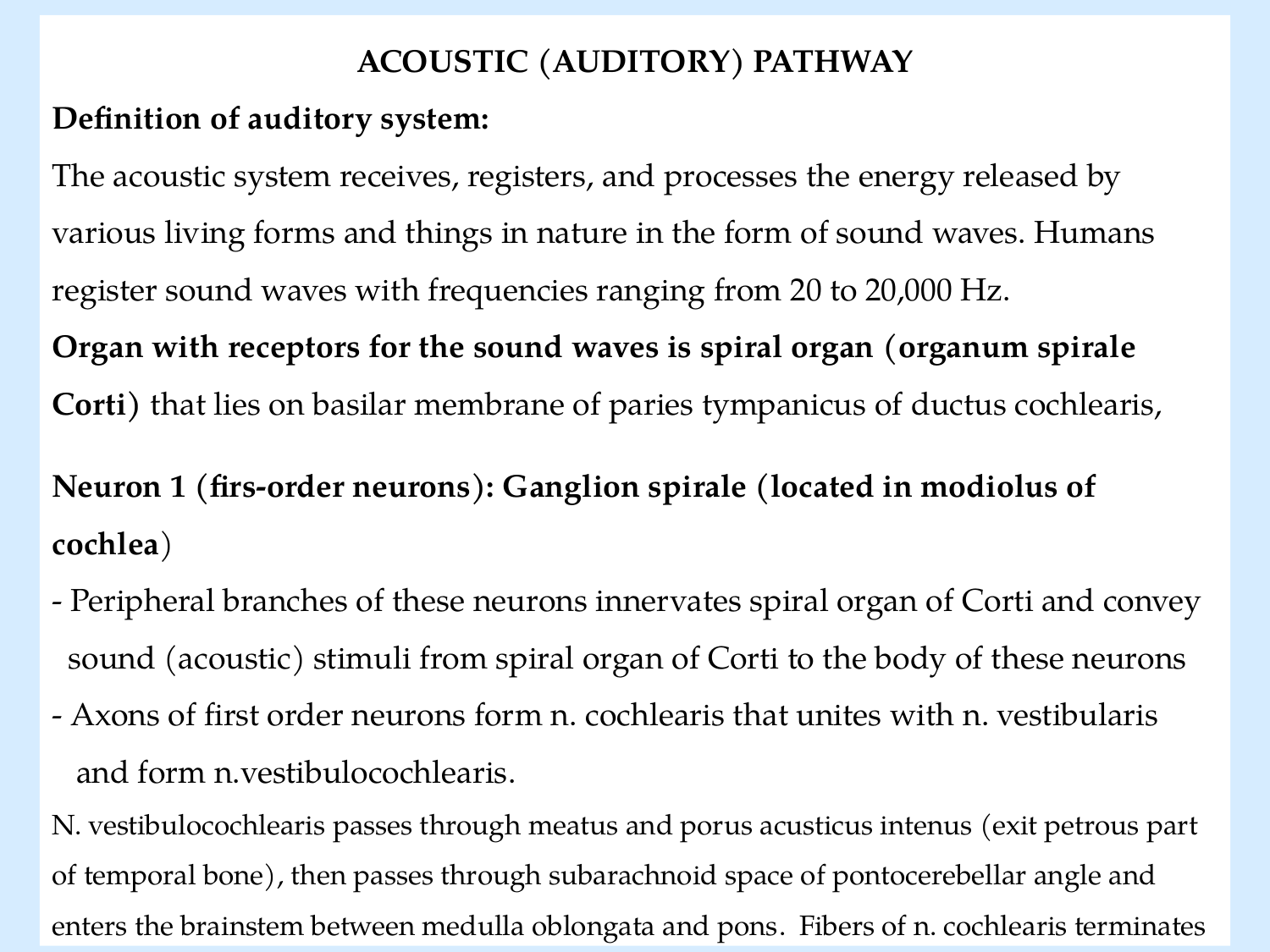

ACOUSTIC (AUDITORY) PATHWAY
Definition of auditory system:
The acoustic system receives, registers, and processes the energy released by various living forms and things in nature in the form of sound waves. Humans register sound waves with frequencies ranging from 20 to 20,000 Hz.
Organ with receptors for the sound waves is spiral organ (organum spirale Corti) that lies on basilar membrane of paries tympanicus of ductus cochlearis,
Neuron 1 (firs-order neurons): Ganglion spirale (located in modiolus of cochlea)
- Peripheral branches of these neurons innervates spiral organ of Corti and convey
  sound (acoustic) stimuli from spiral organ of Corti to the body of these neurons
- Axons of first order neurons form n. cochlearis that unites with n. vestibularis
   and form n.vestibulocochlearis.
N. vestibulocochlearis passes through meatus and porus acusticus intenus (exit petrous part of temporal bone), then passes through subarachnoid space of pontocerebellar angle and enters the brainstem between medulla oblongata and pons.  Fibers of n. cochlearis terminates in the cochlear nuclei of the brain stem (lateral part of rhomboid fossa) where they synapse.